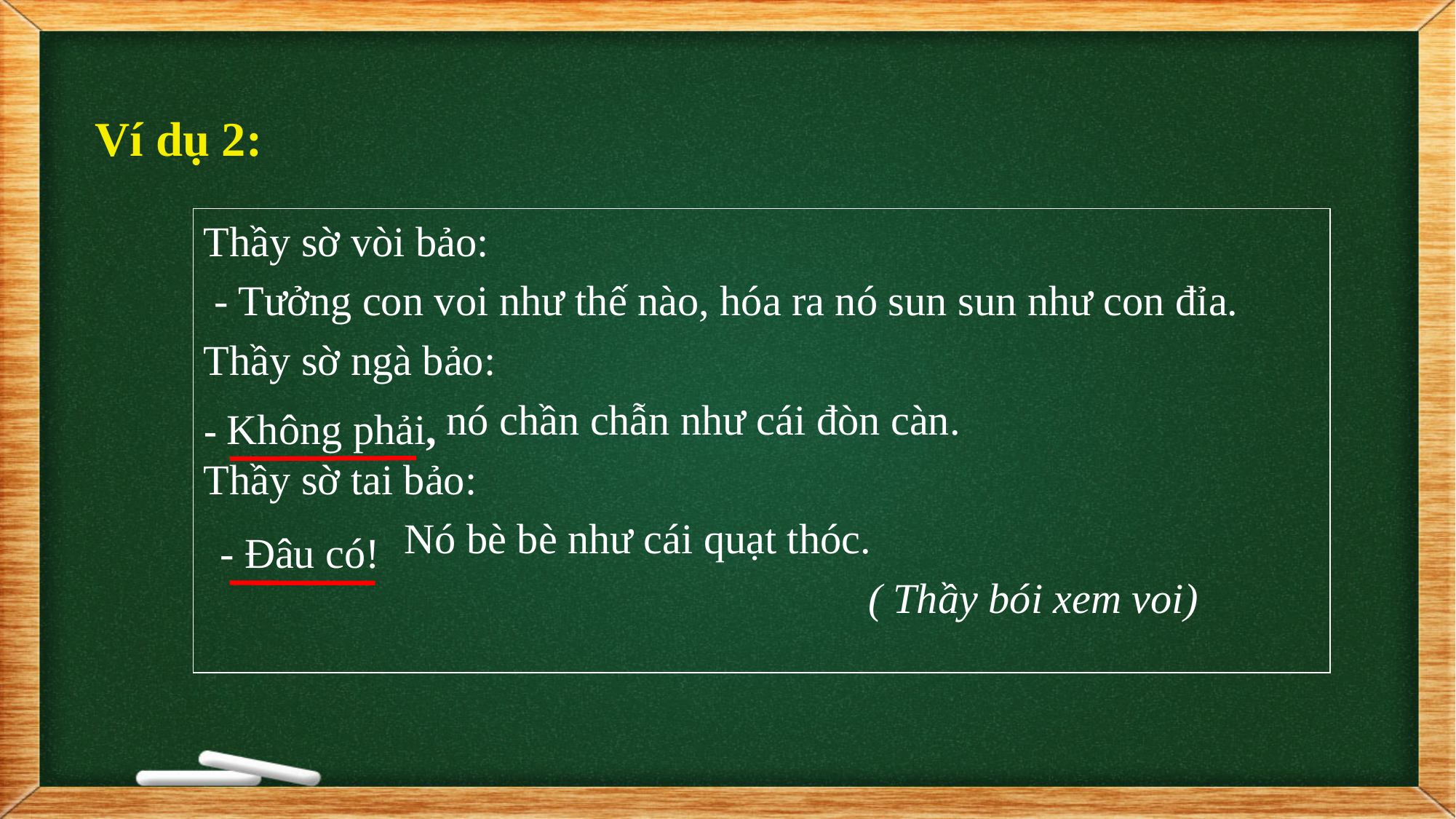

Ví dụ 2:
Thầy sờ vòi bảo:
 - Tưởng con voi như thế nào, hóa ra nó sun sun như con đỉa.
Thầy sờ ngà bảo:
                       nó chần chẫn như cái đòn càn.
Thầy sờ tai bảo:
                   Nó bè bè như cái quạt thóc.
                                                               ( Thầy bói xem voi)
- Không phải,

- Đâu có!